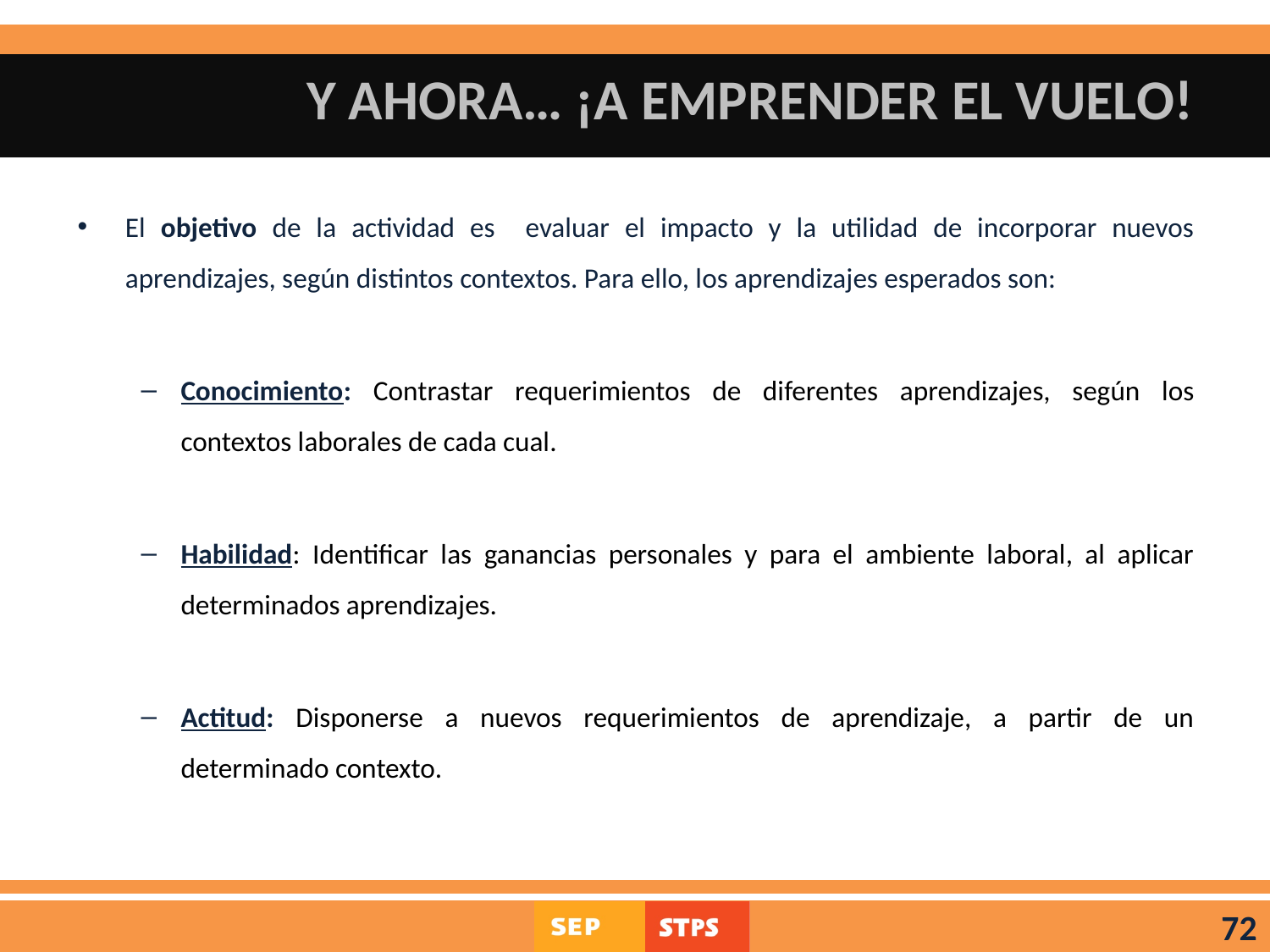

# Y AHORA… ¡A EMPRENDER EL VUELO!
El objetivo de la actividad es  evaluar el impacto y la utilidad de incorporar nuevos aprendizajes, según distintos contextos. Para ello, los aprendizajes esperados son:

Conocimiento: Contrastar requerimientos de diferentes aprendizajes, según los contextos laborales de cada cual.

Habilidad: Identificar las ganancias personales y para el ambiente laboral, al aplicar determinados aprendizajes.

Actitud: Disponerse a nuevos requerimientos de aprendizaje, a partir de un determinado contexto.

72